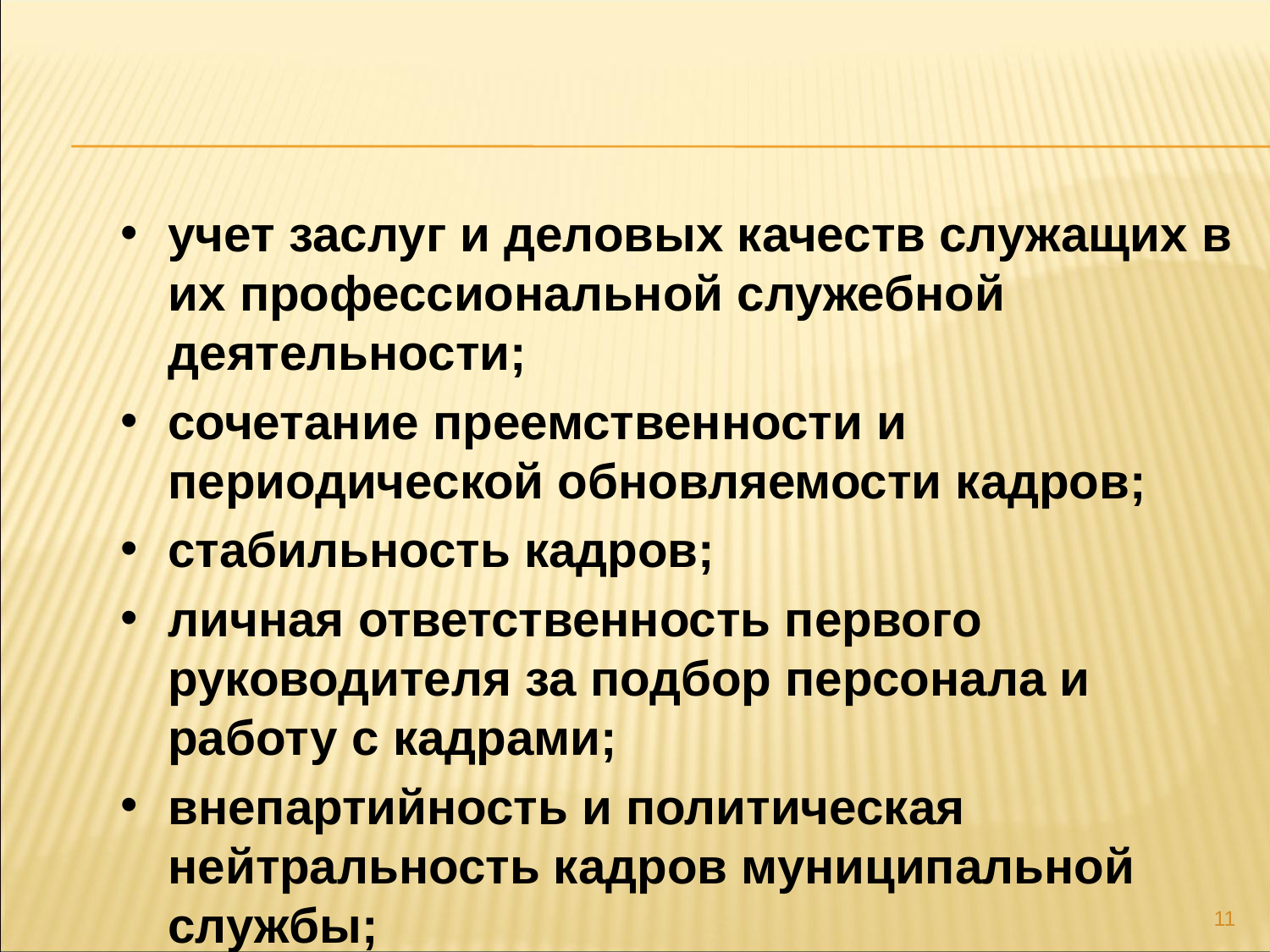

учет заслуг и деловых качеств служащих в их профессиональной служебной деятельности;
сочетание преемственности и периодической обновляемости кадров;
стабильность кадров;
личная ответственность первого руководителя за подбор персонала и работу с кадрами;
внепартийность и политическая нейтральность кадров муниципальной службы;

11